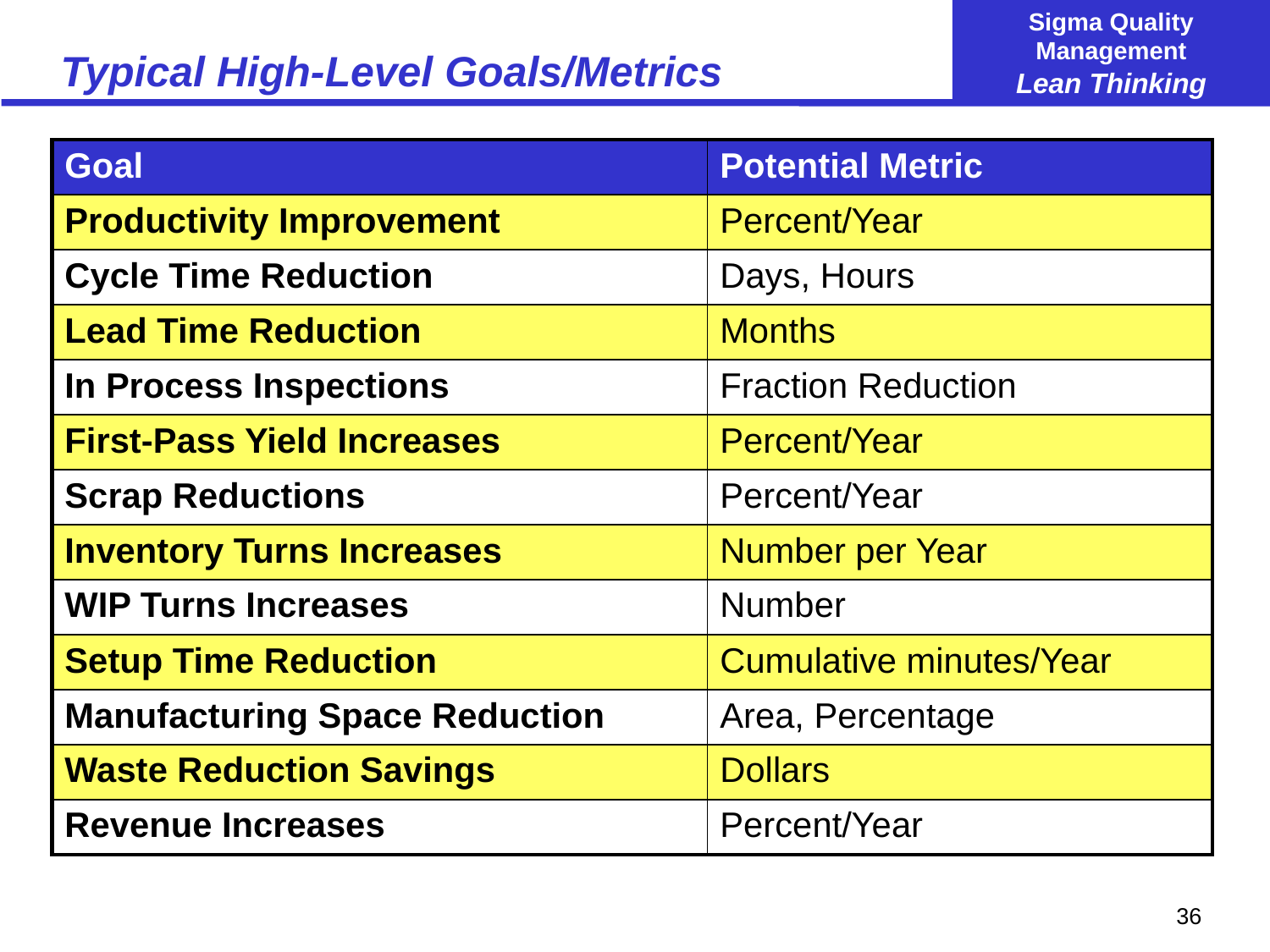

# Typical High-Level Goals/Metrics
| Goal | Potential Metric |
| --- | --- |
| Productivity Improvement | Percent/Year |
| Cycle Time Reduction | Days, Hours |
| Lead Time Reduction | Months |
| In Process Inspections | Fraction Reduction |
| First-Pass Yield Increases | Percent/Year |
| Scrap Reductions | Percent/Year |
| Inventory Turns Increases | Number per Year |
| WIP Turns Increases | Number |
| Setup Time Reduction | Cumulative minutes/Year |
| Manufacturing Space Reduction | Area, Percentage |
| Waste Reduction Savings | Dollars |
| Revenue Increases | Percent/Year |